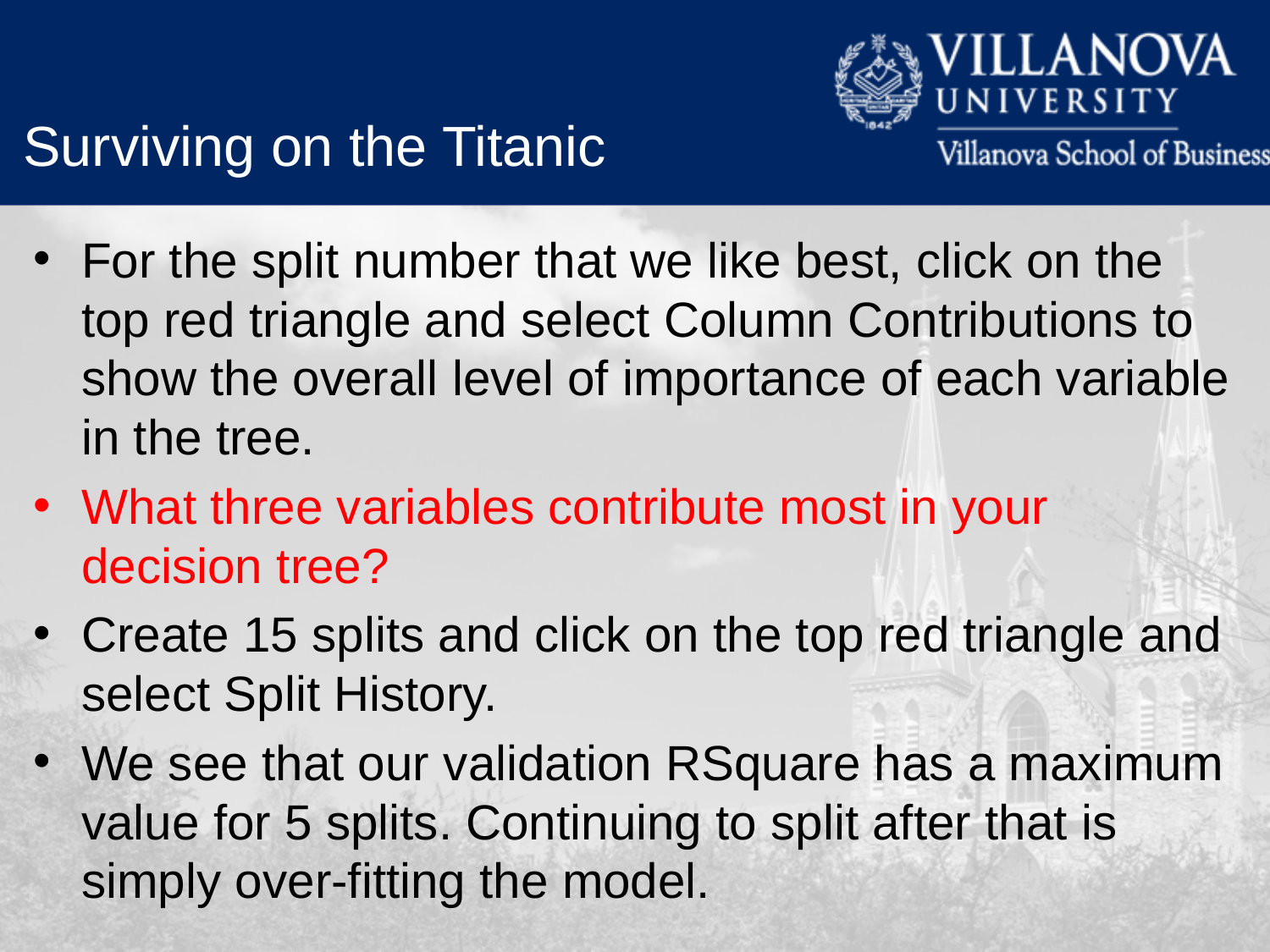

Surviving on the Titanic
For the split number that we like best, click on the top red triangle and select Column Contributions to show the overall level of importance of each variable in the tree.
What three variables contribute most in your decision tree?
Create 15 splits and click on the top red triangle and select Split History.
We see that our validation RSquare has a maximum value for 5 splits. Continuing to split after that is simply over-fitting the model.